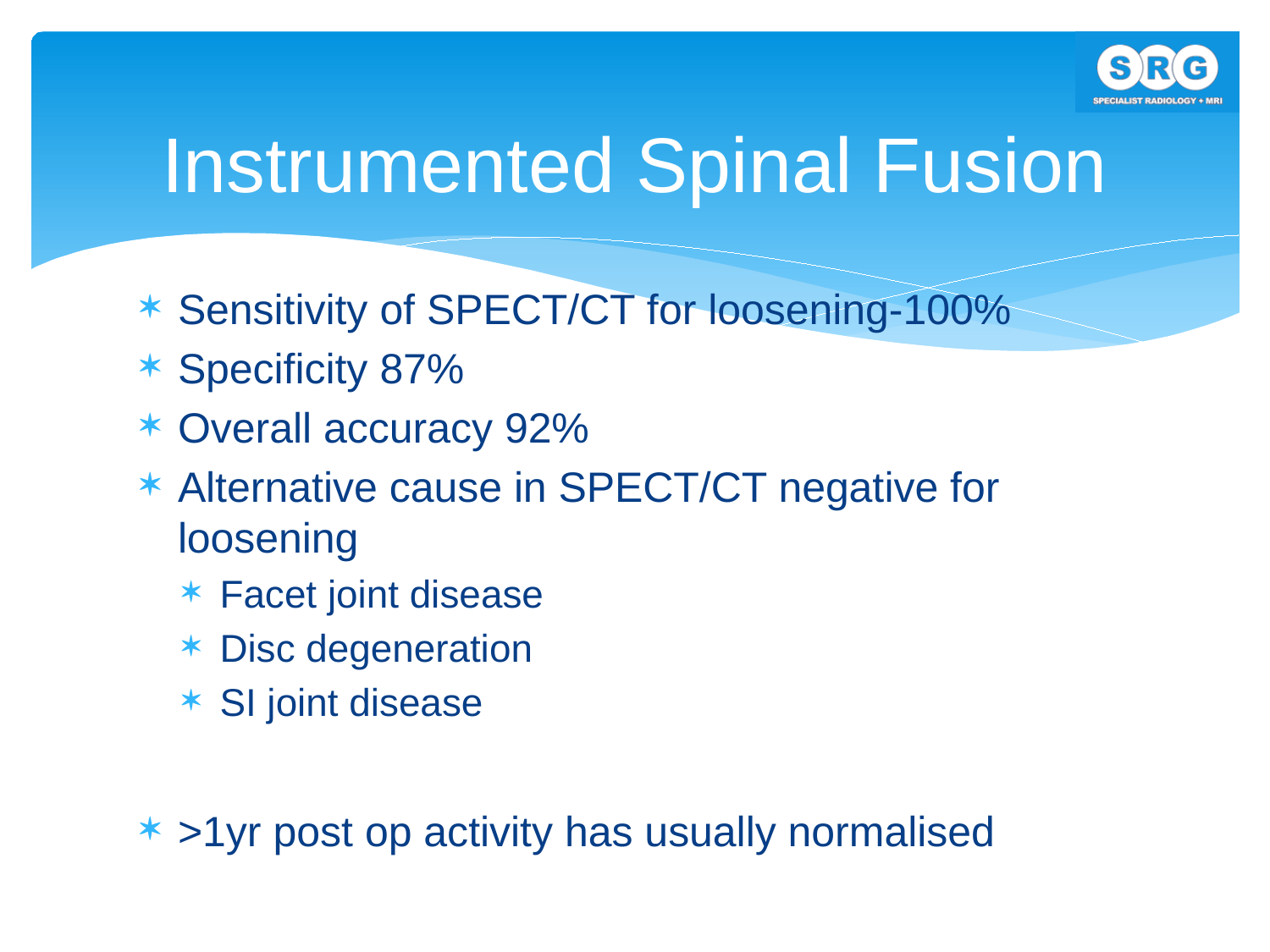

# Instrumented Spinal Fusion
Sensitivity of SPECT/CT for loosening-100%
Specificity 87%
Overall accuracy 92%
Alternative cause in SPECT/CT negative for loosening
Facet joint disease
Disc degeneration
SI joint disease

>1yr post op activity has usually normalised